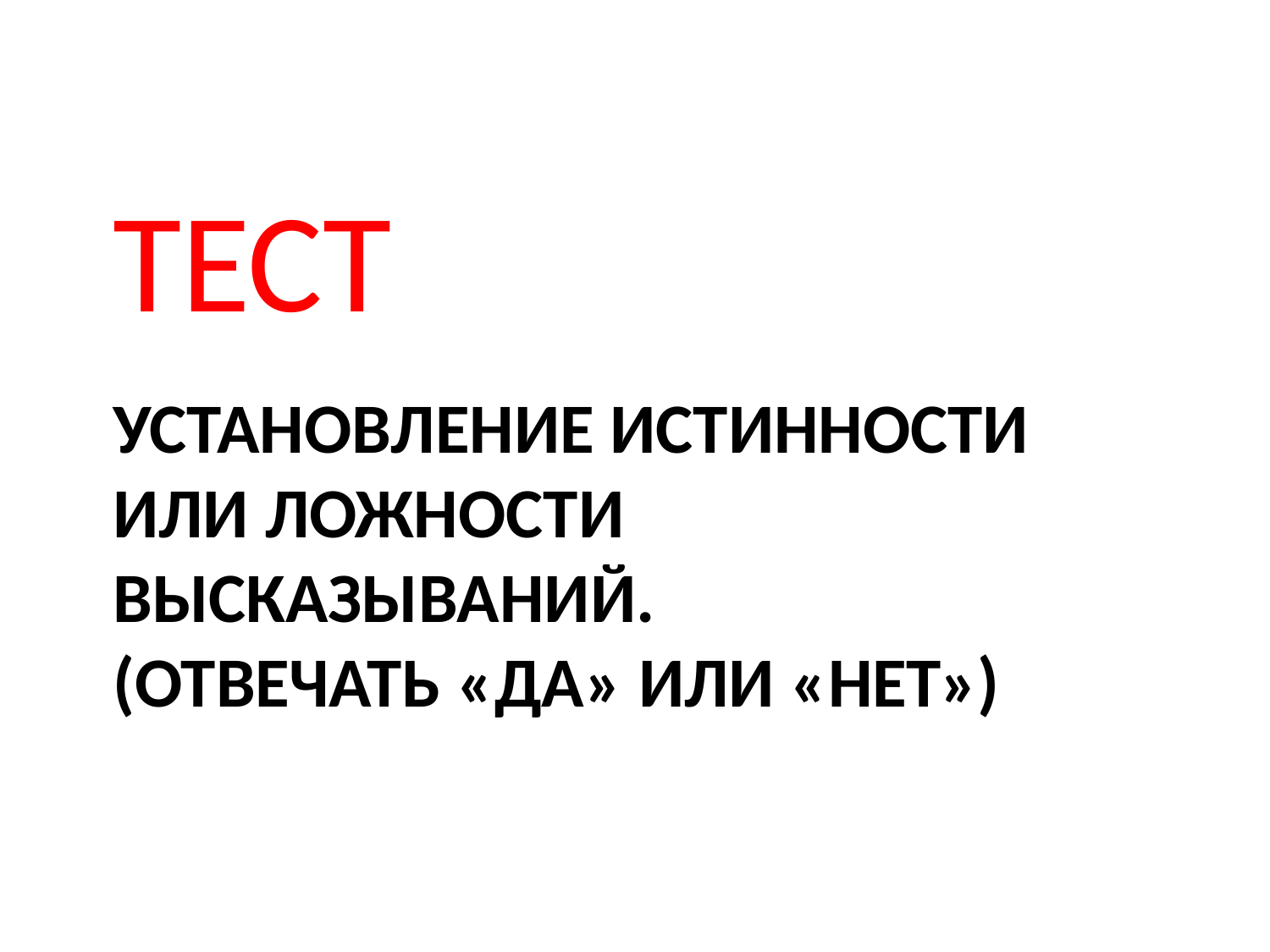

ТЕСТ
# Установление истинности или ложности высказываний. (отвечать «да» или «нет»)